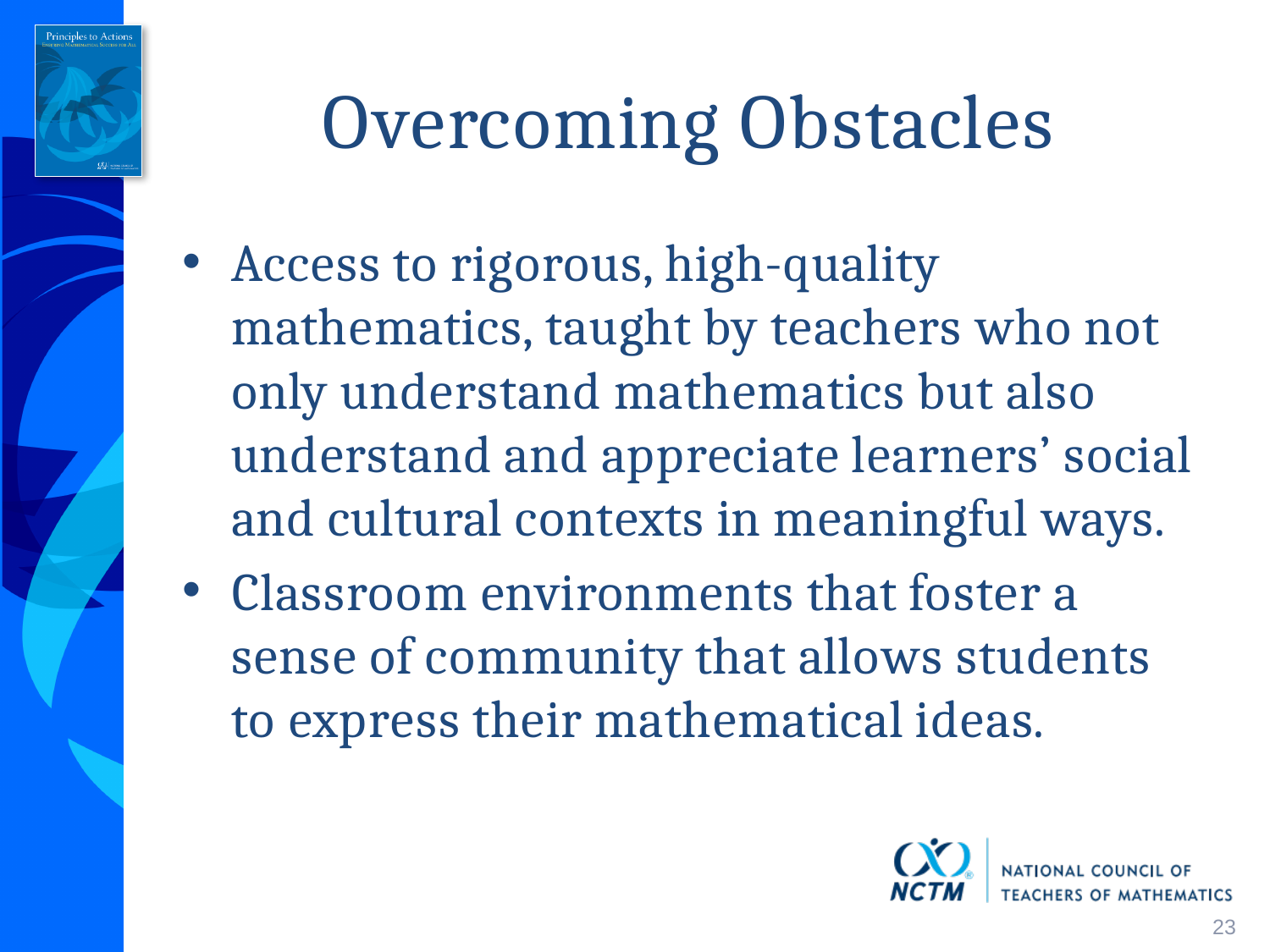

# Overcoming Obstacles
Access to rigorous, high-quality mathematics, taught by teachers who not only understand mathematics but also understand and appreciate learners’ social and cultural contexts in meaningful ways.
Classroom environments that foster a sense of community that allows students to express their mathematical ideas.

23